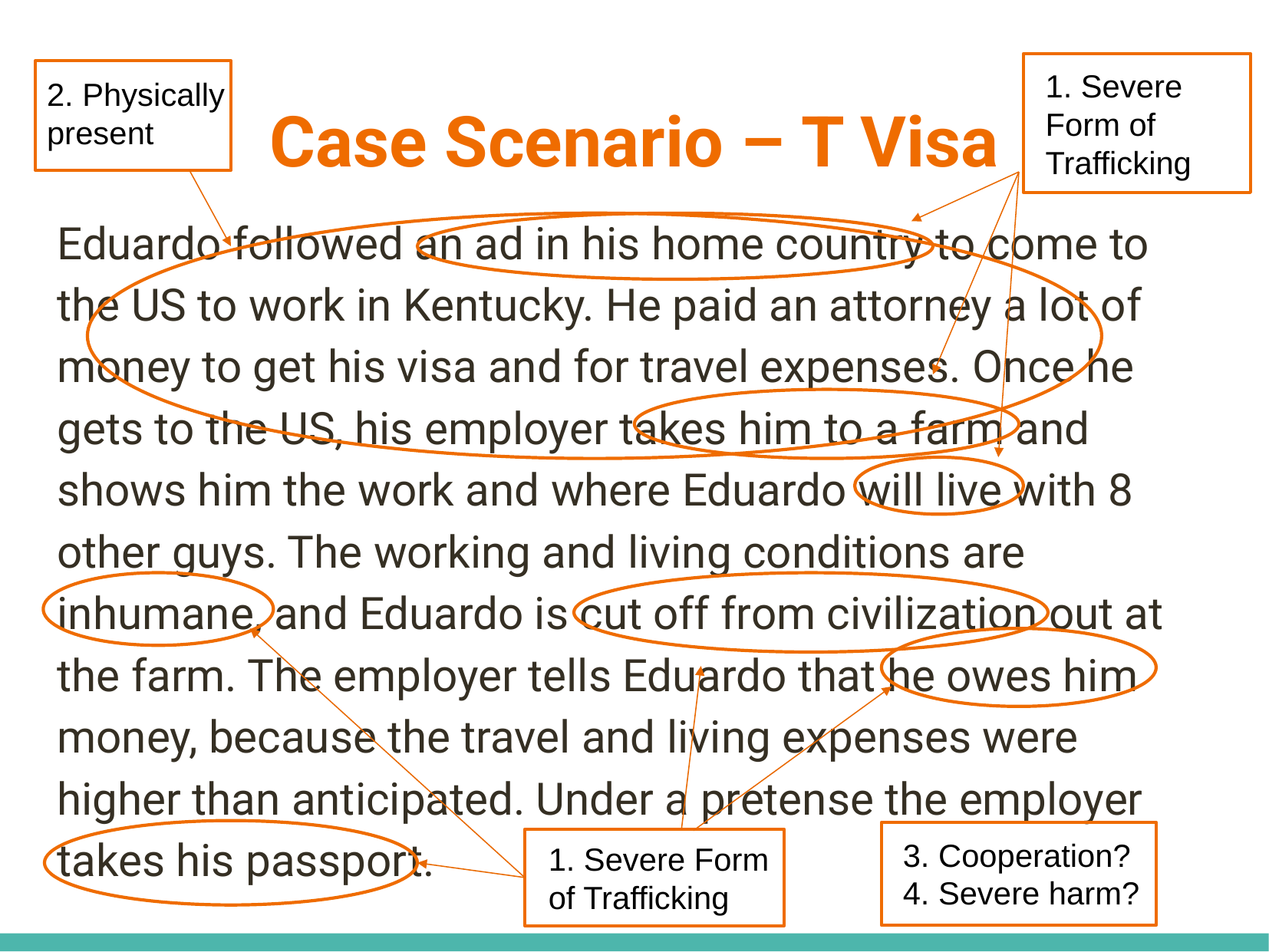

1. Severe Form of Trafficking

2. Physically present
# Case Scenario – T Visa
Eduardo followed an ad in his home country to come to the US to work in Kentucky. He paid an attorney a lot of money to get his visa and for travel expenses. Once he gets to the US, his employer takes him to a farm and shows him the work and where Eduardo will live with 8 other guys. The working and living conditions are inhumane, and Eduardo is cut off from civilization out at the farm. The employer tells Eduardo that he owes him money, because the travel and living expenses were higher than anticipated. Under a pretense the employer takes his passport.

1. Severe Form of Trafficking
3. Cooperation?
4. Severe harm?